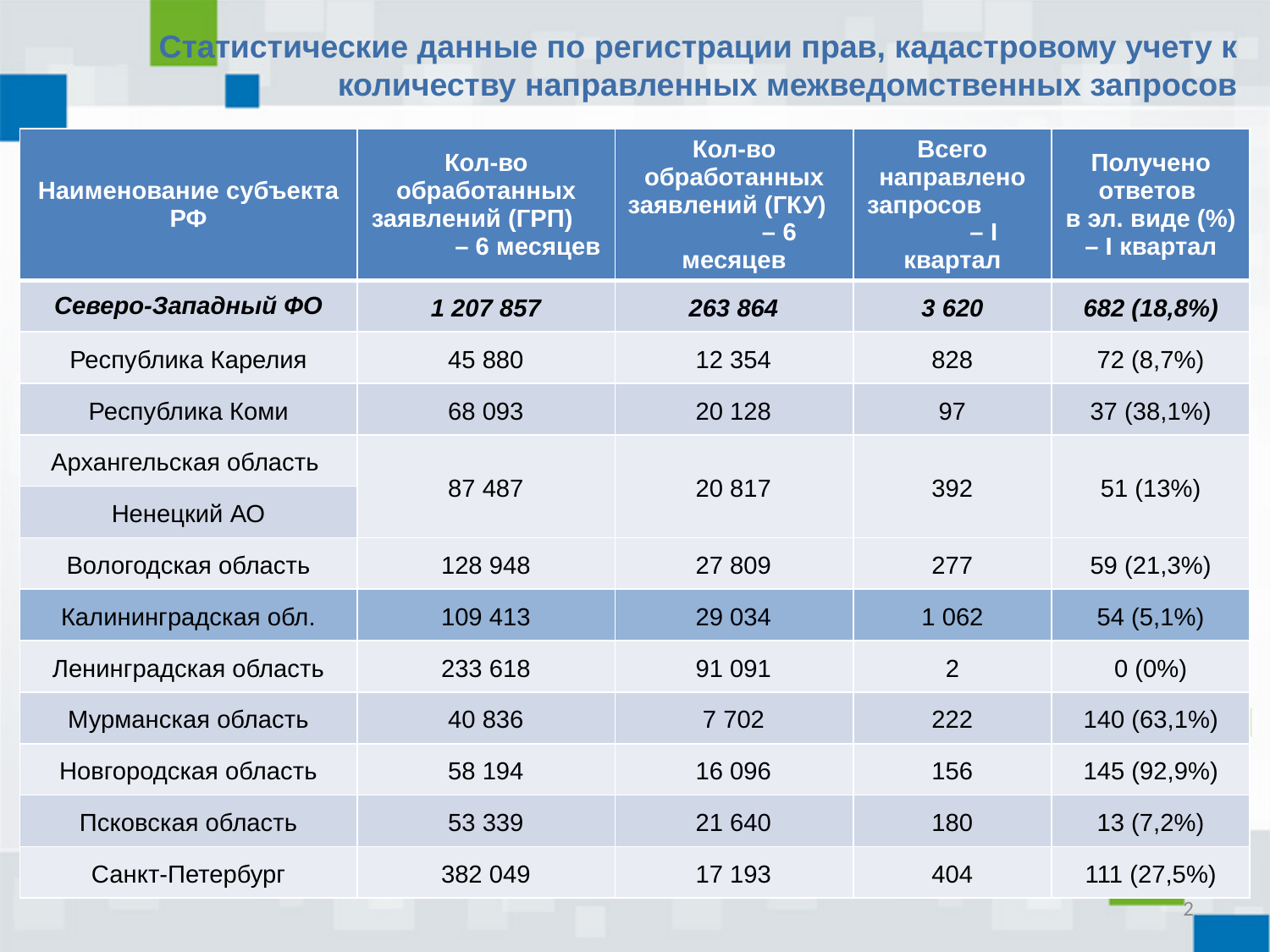

#
Статистические данные по регистрации прав, кадастровому учету к количеству направленных межведомственных запросов
| Наименование субъекта РФ | Кол-во обработанных заявлений (ГРП) – 6 месяцев | Кол-во обработанных заявлений (ГКУ) – 6 месяцев | Всего направлено запросов – I квартал | Получено ответов в эл. виде (%) – I квартал |
| --- | --- | --- | --- | --- |
| Северо-Западный ФО | 1 207 857 | 263 864 | 3 620 | 682 (18,8%) |
| Республика Карелия | 45 880 | 12 354 | 828 | 72 (8,7%) |
| Республика Коми | 68 093 | 20 128 | 97 | 37 (38,1%) |
| Архангельская область | 87 487 | 20 817 | 392 | 51 (13%) |
| Ненецкий АО |  |  |  |  |
| Вологодская область | 128 948 | 27 809 | 277 | 59 (21,3%) |
| Калининградская обл. | 109 413 | 29 034 | 1 062 | 54 (5,1%) |
| Ленинградская область | 233 618 | 91 091 | 2 | 0 (0%) |
| Мурманская область | 40 836 | 7 702 | 222 | 140 (63,1%) |
| Новгородская область | 58 194 | 16 096 | 156 | 145 (92,9%) |
| Псковская область | 53 339 | 21 640 | 180 | 13 (7,2%) |
| Санкт-Петербург | 382 049 | 17 193 | 404 | 111 (27,5%) |
2